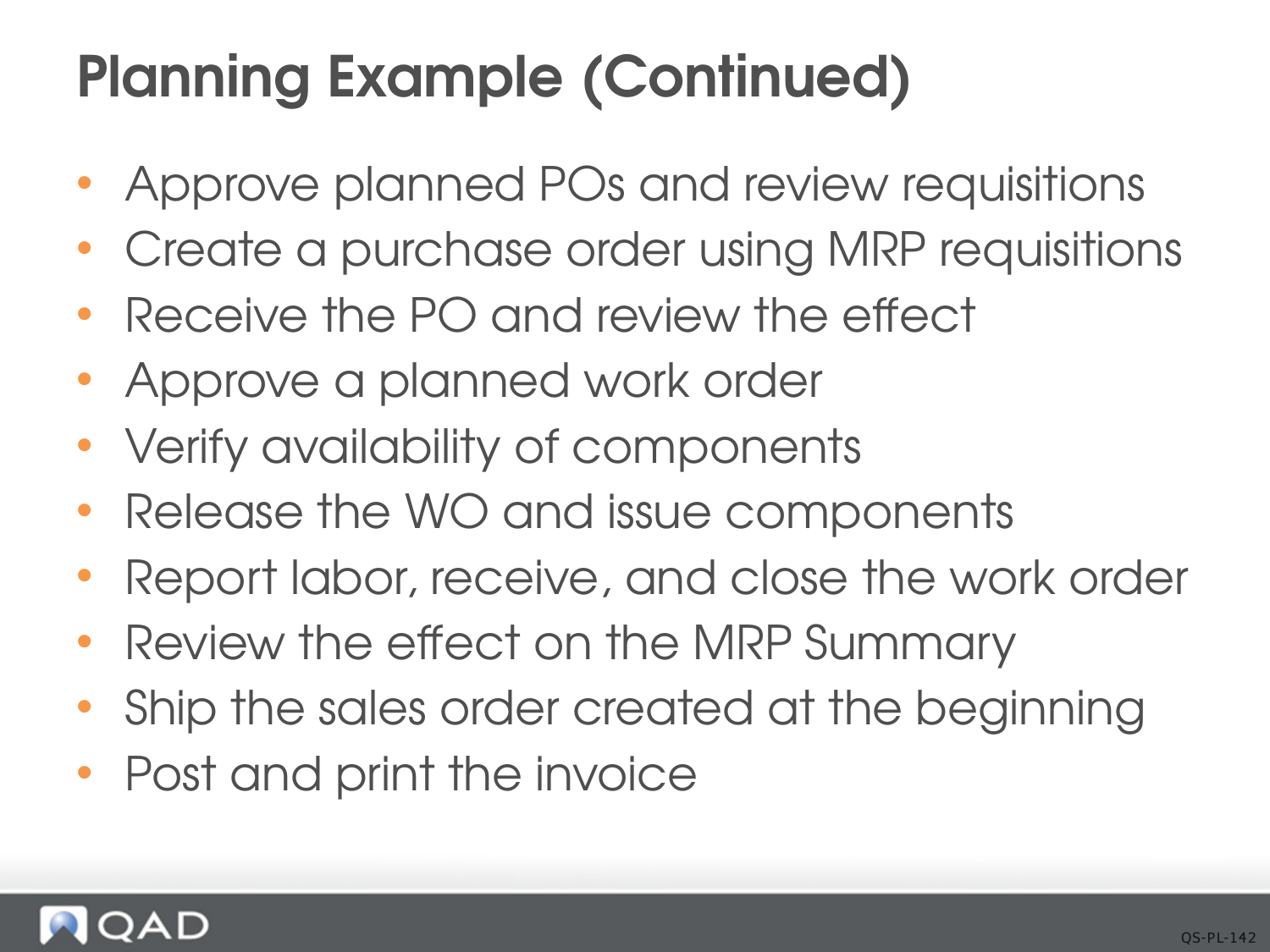

# Planning Example (Continued)
Approve planned POs and review requisitions
Create a purchase order using MRP requisitions
Receive the PO and review the effect
Approve a planned work order
Verify availability of components
Release the WO and issue components
Report labor, receive, and close the work order
Review the effect on the MRP Summary
Ship the sales order created at the beginning
Post and print the invoice
QS-PL-142